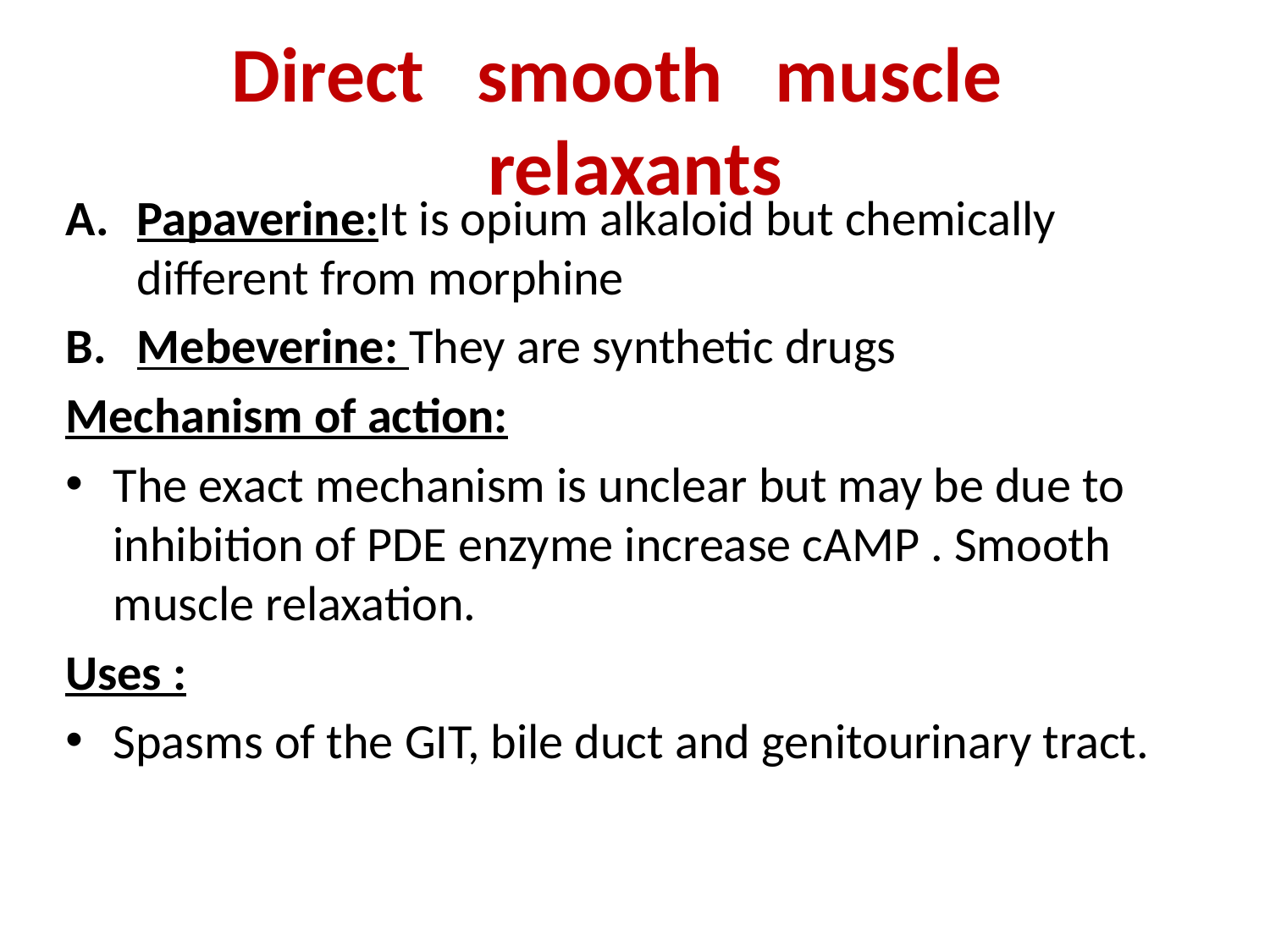

# Direct   smooth   muscle   relaxants
Papaverine:It is opium alkaloid but chemically different from morphine
Mebeverine: They are synthetic drugs
Mechanism of action:
The exact mechanism is unclear but may be due to inhibition of PDE enzyme increase cAMP . Smooth muscle relaxation.
Uses :
Spasms of the GIT, bile duct and genitourinary tract.